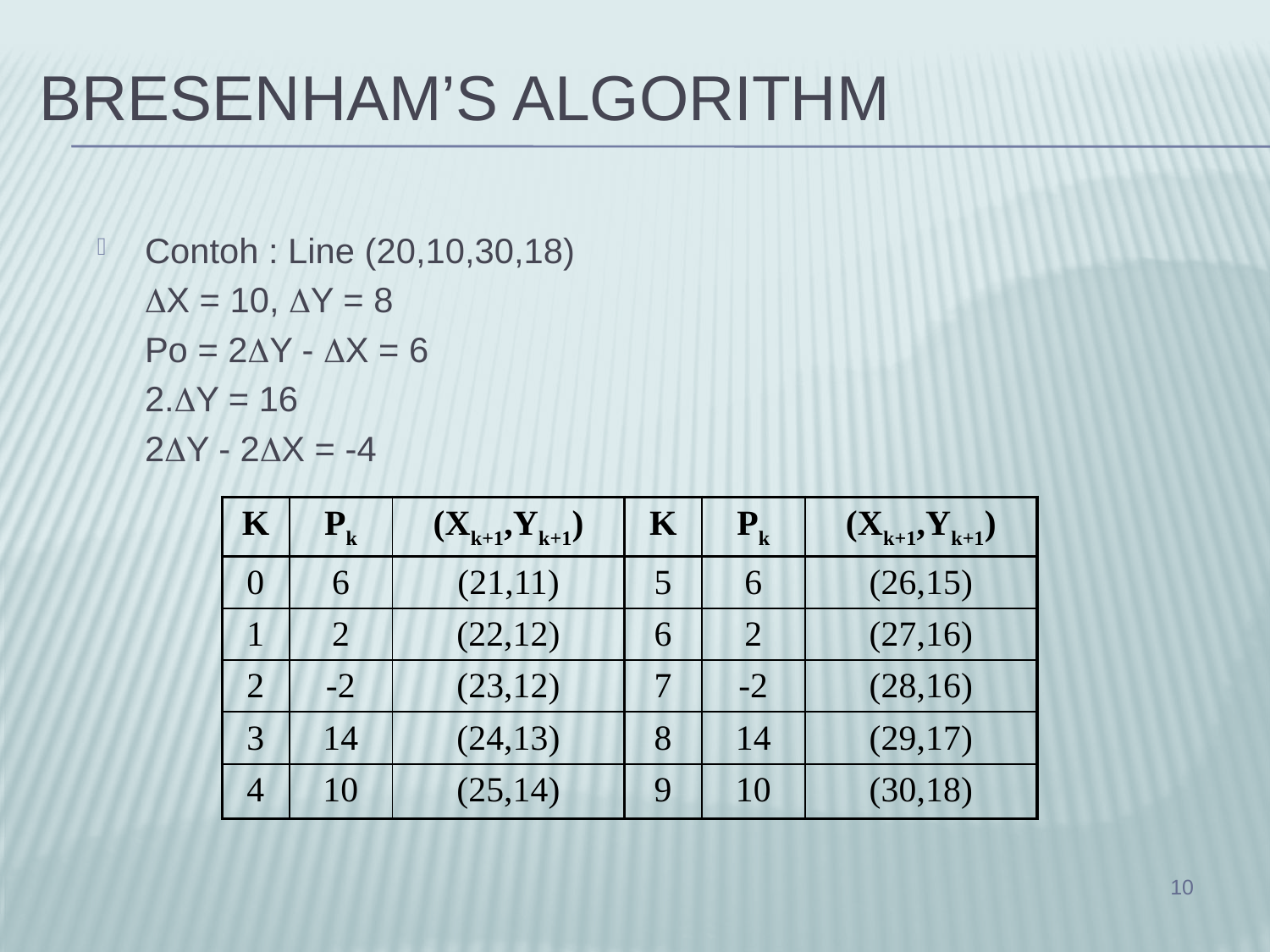

# Bresenham’s Algorithm
Contoh : Line (20,10,30,18)
	ΔX = 10, ΔY = 8
	Po = 2ΔY - ΔX = 6
	2.ΔY = 16
	2ΔY - 2ΔX = -4
| K | Pk | (Xk+1,Yk+1) | K | Pk | (Xk+1,Yk+1) |
| --- | --- | --- | --- | --- | --- |
| 0 | 6 | (21,11) | 5 | 6 | (26,15) |
| 1 | 2 | (22,12) | 6 | 2 | (27,16) |
| 2 | -2 | (23,12) | 7 | -2 | (28,16) |
| 3 | 14 | (24,13) | 8 | 14 | (29,17) |
| 4 | 10 | (25,14) | 9 | 10 | (30,18) |
10